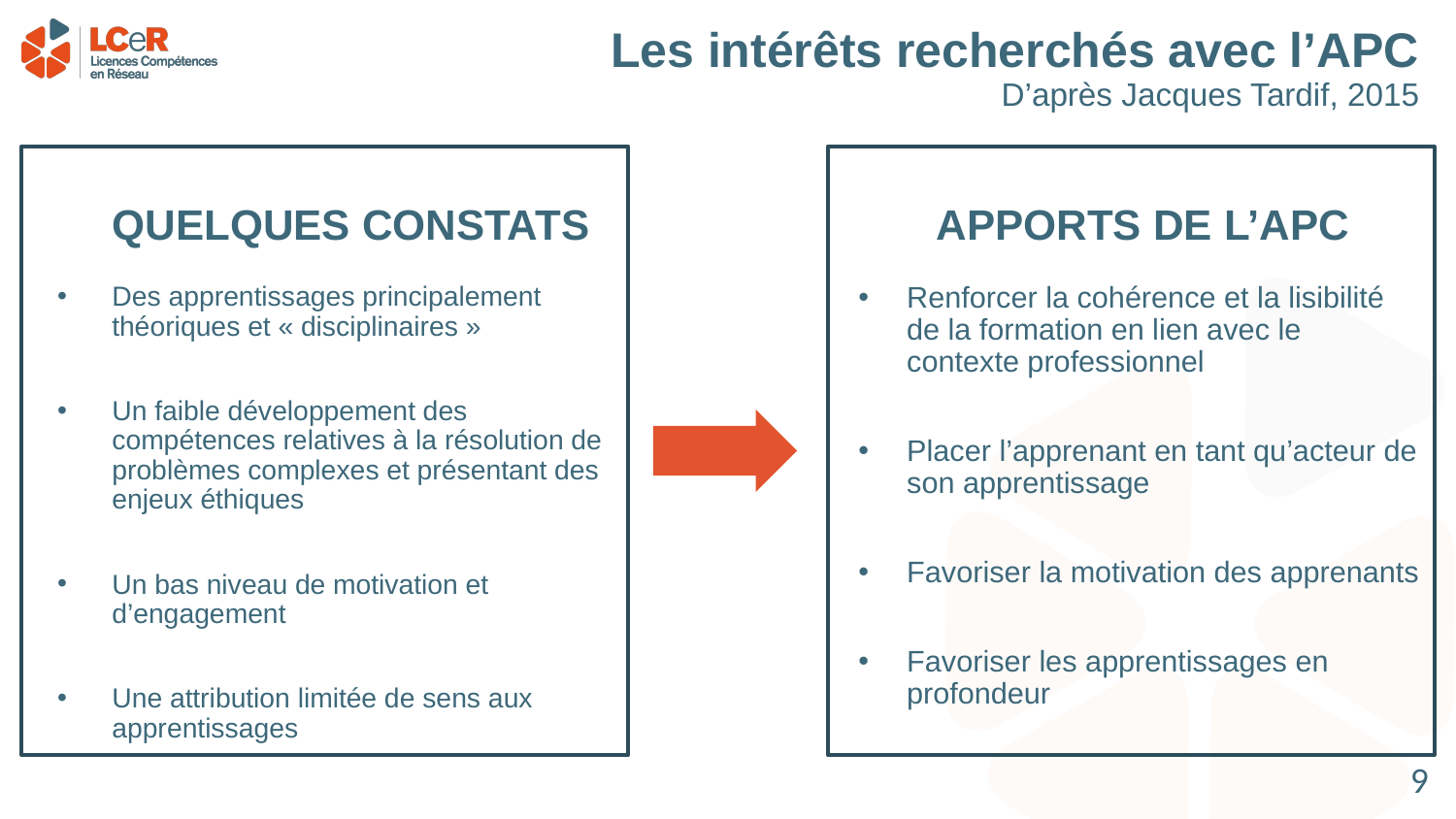

# Les intérêts recherchés avec l’APC D’après Jacques Tardif, 2015

QUELQUES CONSTATS
APPORTS DE L’APC
Des apprentissages principalement théoriques et « disciplinaires »

Un faible développement des compétences relatives à la résolution de problèmes complexes et présentant des enjeux éthiques

Un bas niveau de motivation et d’engagement

Une attribution limitée de sens aux apprentissages

Renforcer la cohérence et la lisibilité de la formation en lien avec le contexte professionnel

Placer l’apprenant en tant qu’acteur de son apprentissage

Favoriser la motivation des apprenants

Favoriser les apprentissages en profondeur